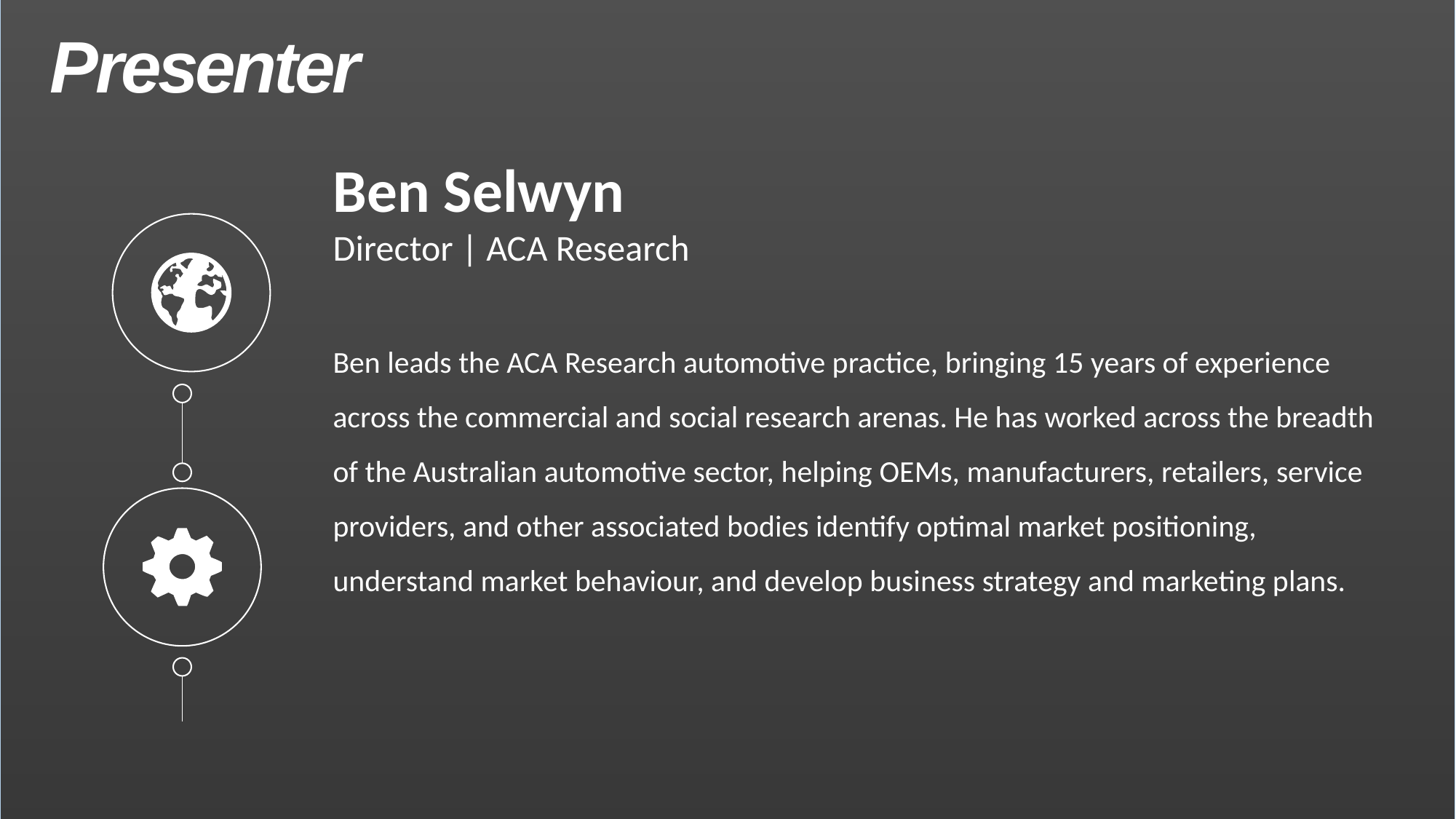

Presenter
Ben Selwyn
Director | ACA Research

Ben leads the ACA Research automotive practice, bringing 15 years of experience across the commercial and social research arenas. He has worked across the breadth of the Australian automotive sector, helping OEMs, manufacturers, retailers, service providers, and other associated bodies identify optimal market positioning, understand market behaviour, and develop business strategy and marketing plans.